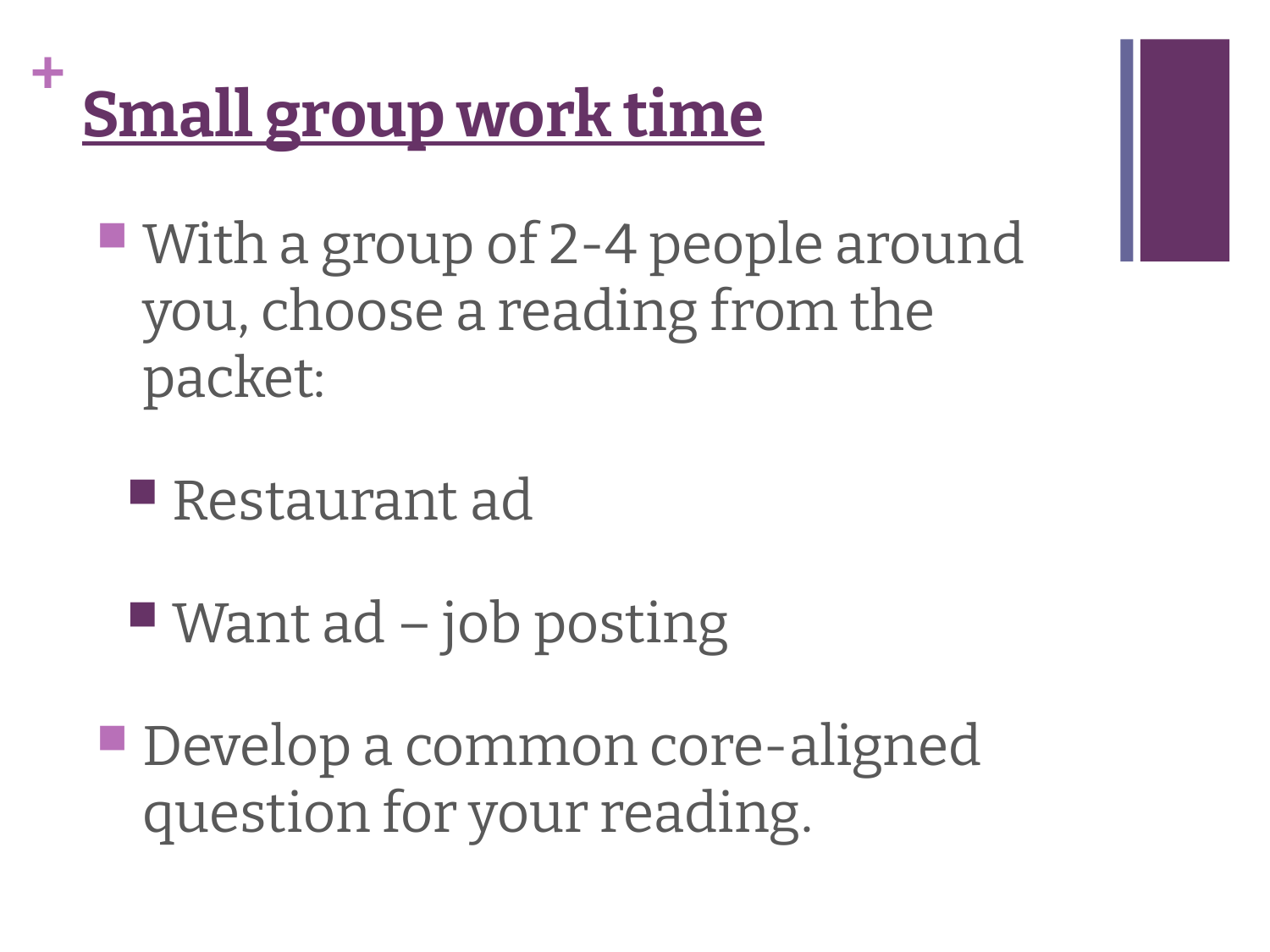

# Small group work time
With a group of 2-4 people around you, choose a reading from the packet:
Restaurant ad
Want ad – job posting
Develop a common core-aligned question for your reading.